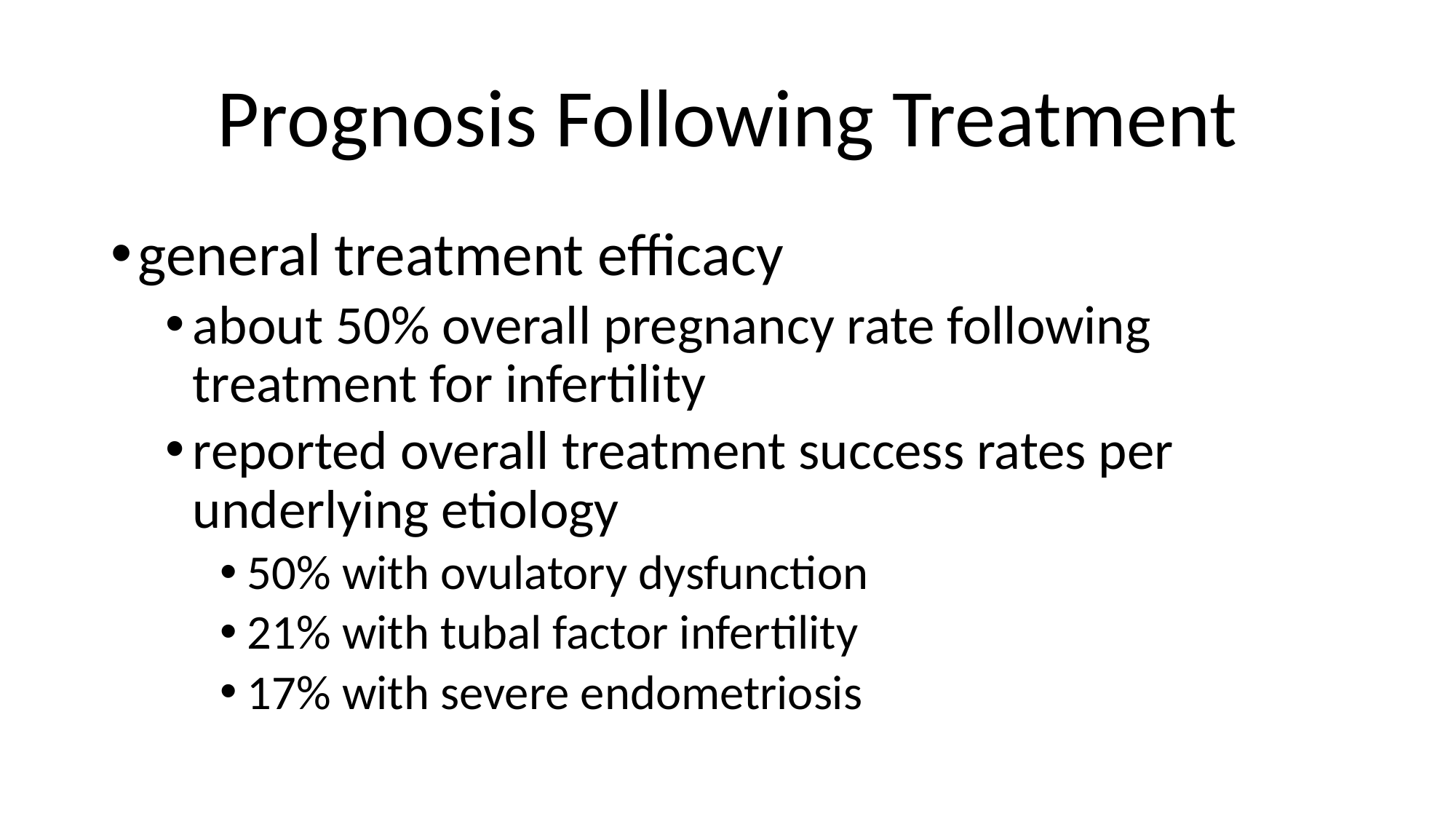

# Prognosis Following Treatment
general treatment efficacy
about 50% overall pregnancy rate following treatment for infertility
reported overall treatment success rates per underlying etiology
50% with ovulatory dysfunction
21% with tubal factor infertility
17% with severe endometriosis